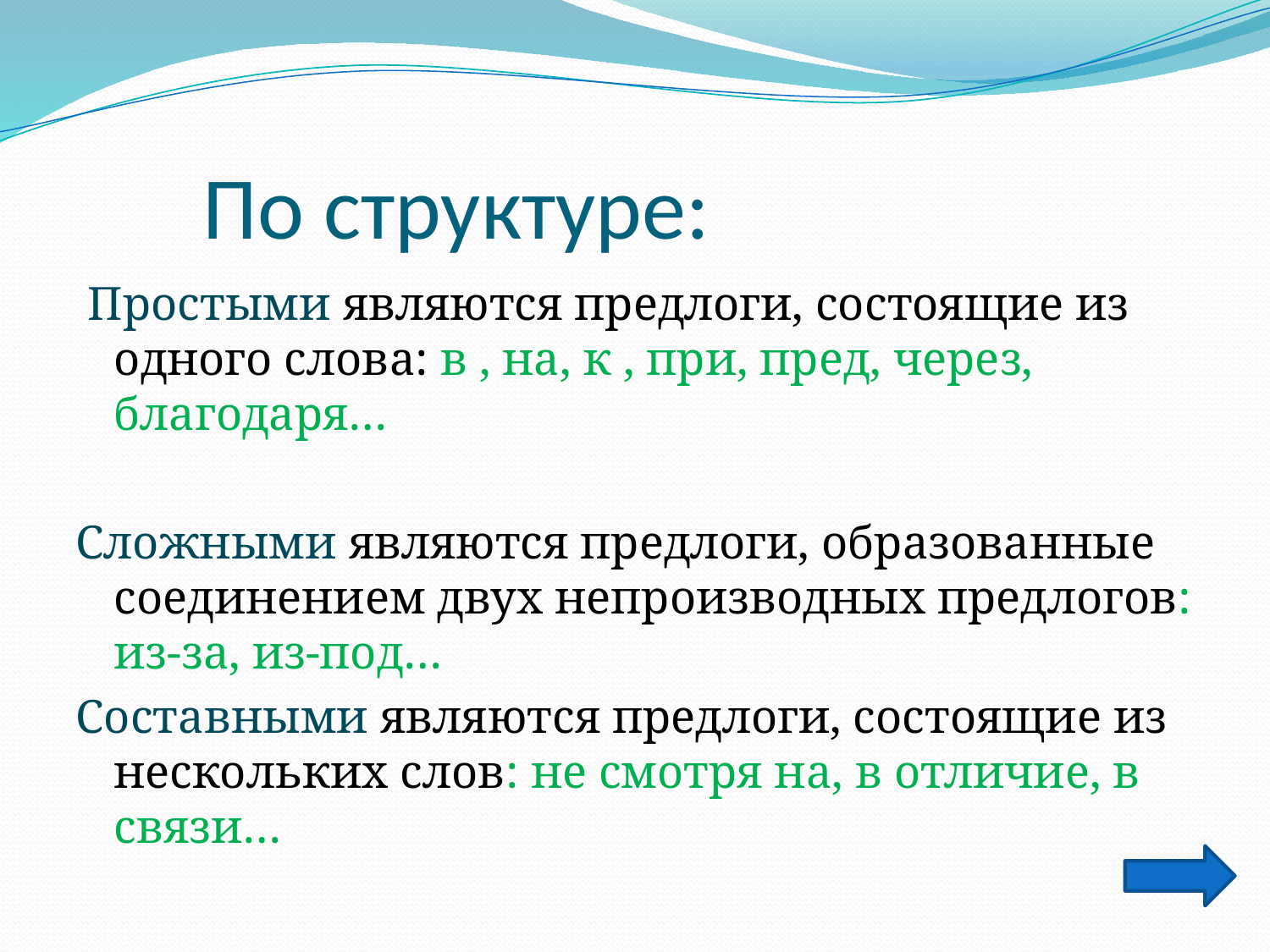

# По структуре:
 Простыми являются предлоги, состоящие из одного слова: в , на, к , при, пред, через, благодаря…

Сложными являются предлоги, образованные соединением двух непроизводных предлогов: из-за, из-под…
Составными являются предлоги, состоящие из нескольких слов: не смотря на, в отличие, в связи…